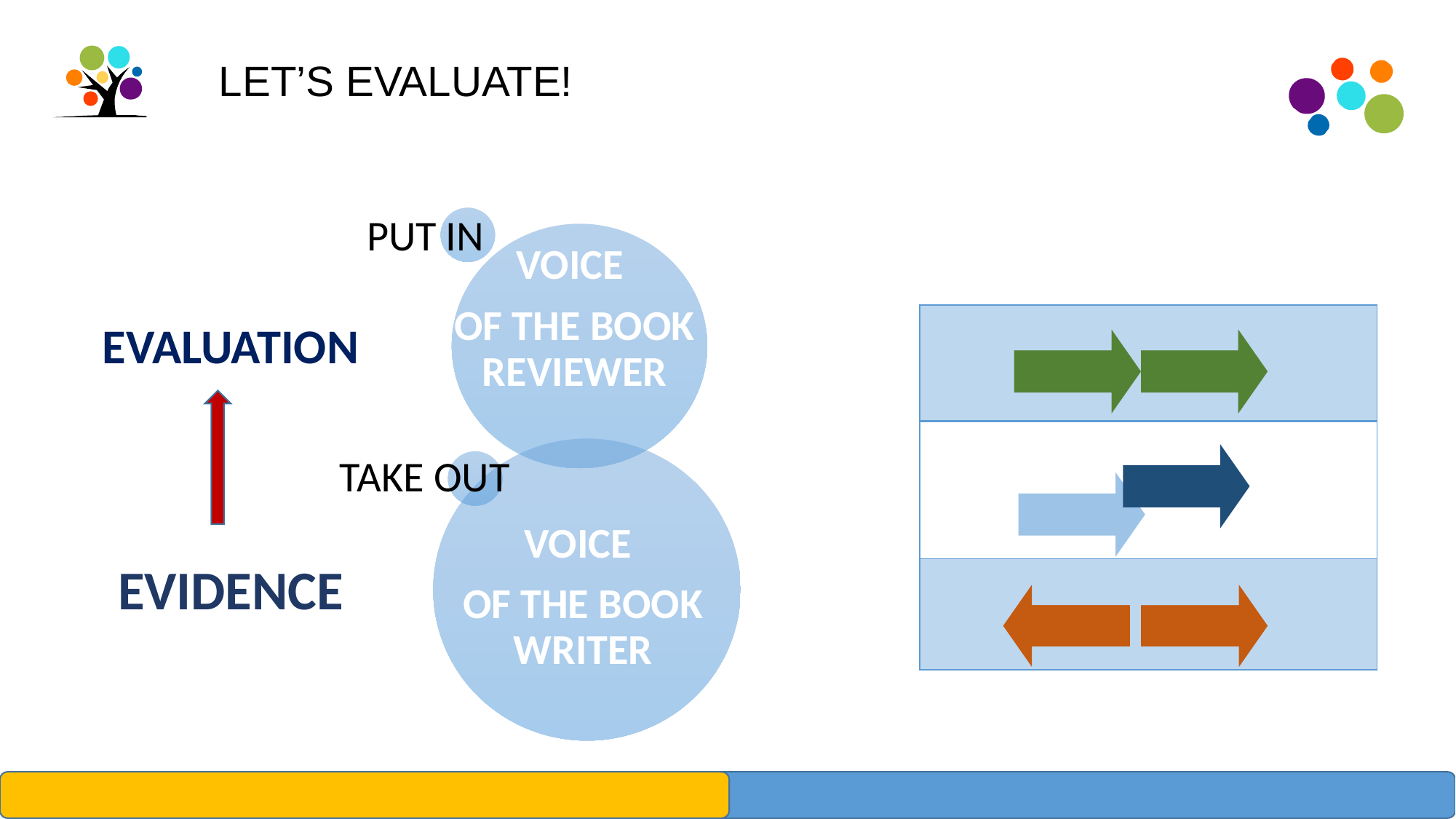

LET’S EVALUATE!
PUT IN
VOICE
OF THE BOOK REVIEWER
TAKE OUT
VOICE
OF THE BOOK WRITER
|  |
| --- |
|  |
|  |
EVALUATION

EVIDENCE